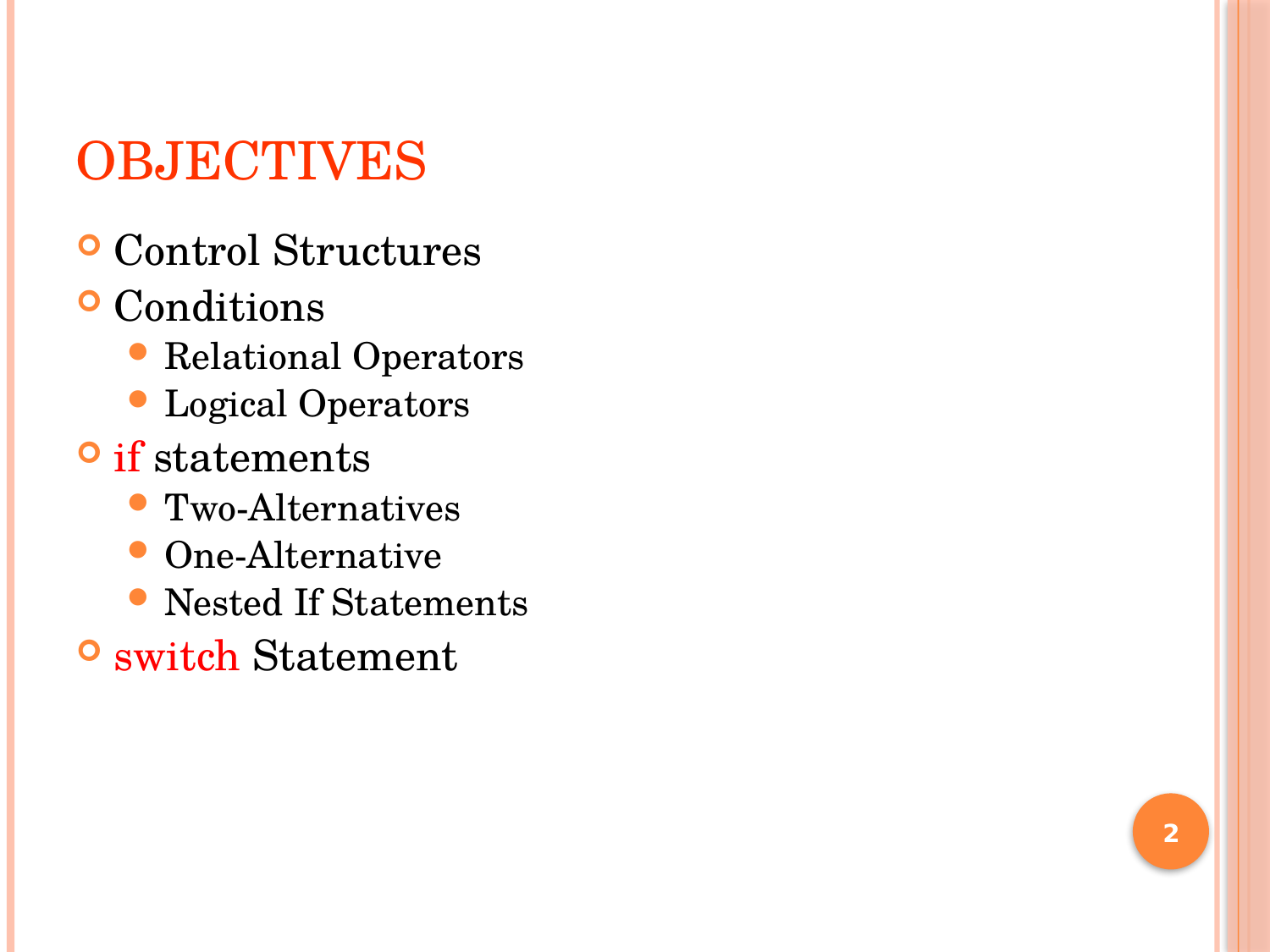

# Objectives
Control Structures
Conditions
Relational Operators
Logical Operators
if statements
Two-Alternatives
One-Alternative
Nested If Statements
switch Statement
2